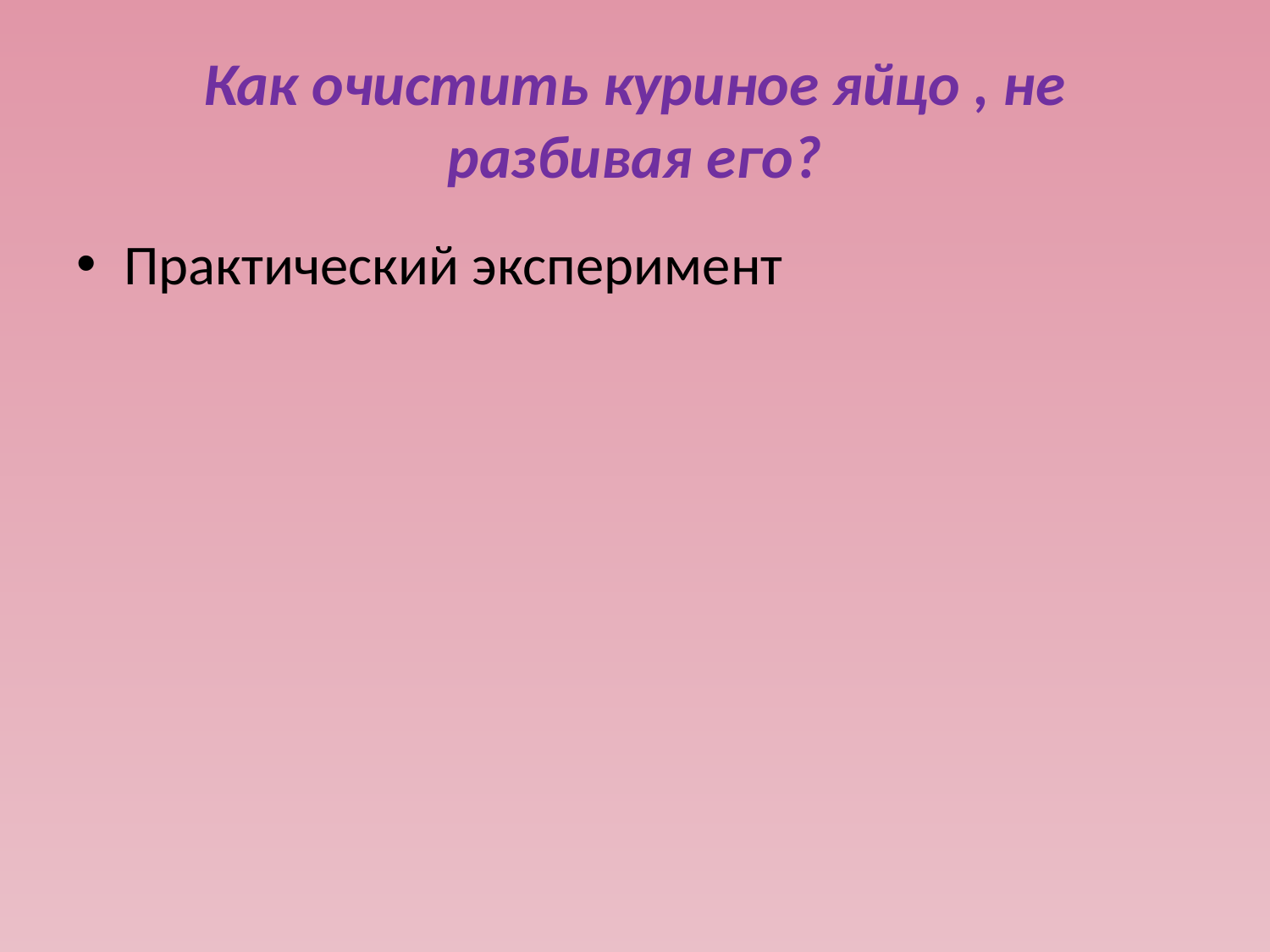

# Как очистить куриное яйцо , не разбивая его?
Практический эксперимент